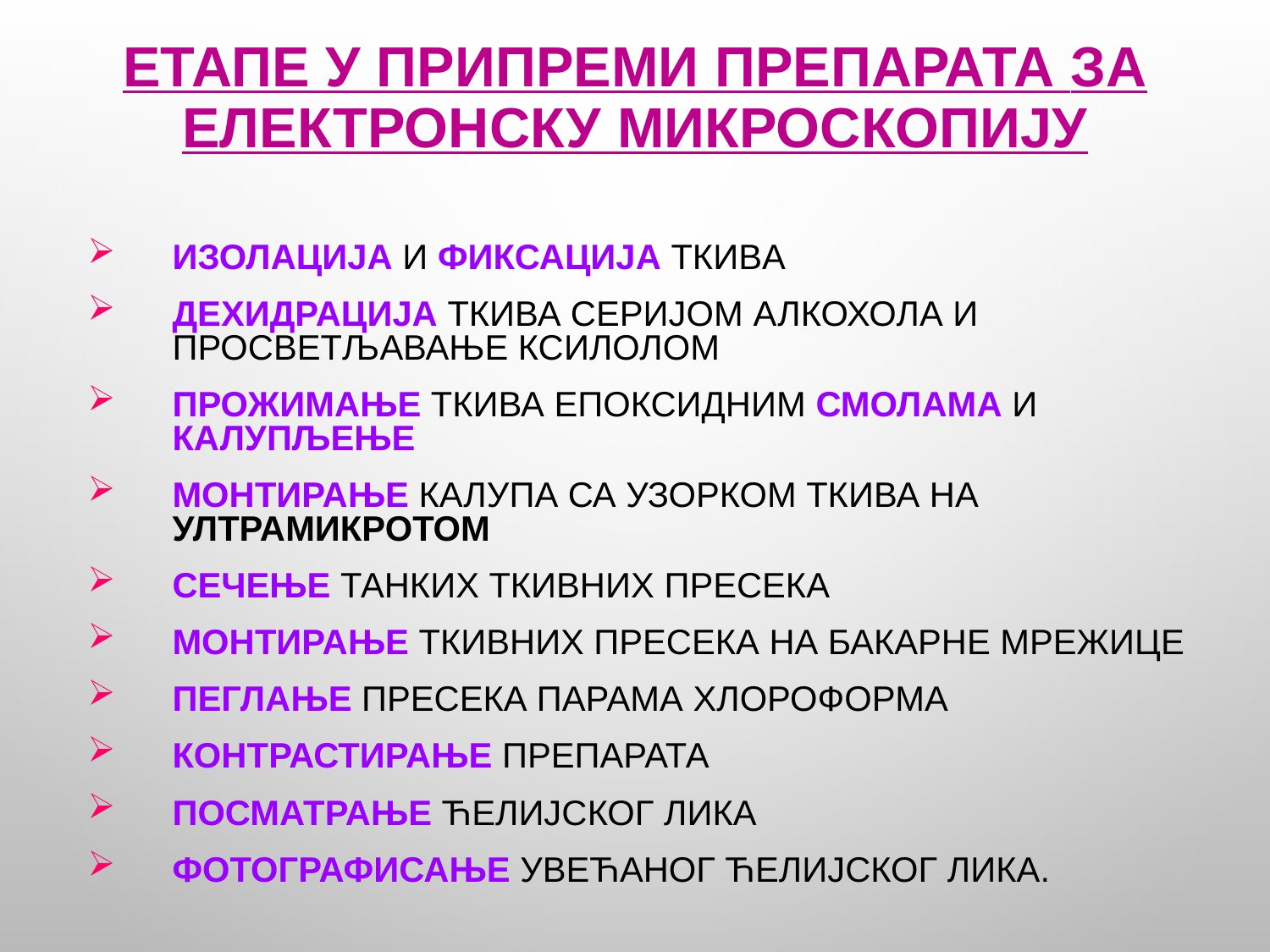

# ЕТАПЕ У ПРИПРЕМИ ПРЕПАРАТА ЗА ЕЛЕКТРОНСКУ МИКРОСКОПИЈУ
Изолација и фиксација ткива
Дехидрација ткива серијом алкохола и просветљавање ксилолом
Прожимање ткива епоксидним смолама и калупљење
Монтирање калупа са узорком ткива на ултрамикротом
Сечење танких ткивних пресека
Монтирање ткивних пресека на бакарне мрежице
Пеглање пресека парама хлороформа
Контрастирање препарата
Посматрање ћелијског лика
Фотографисање увећаног ћелијског лика.